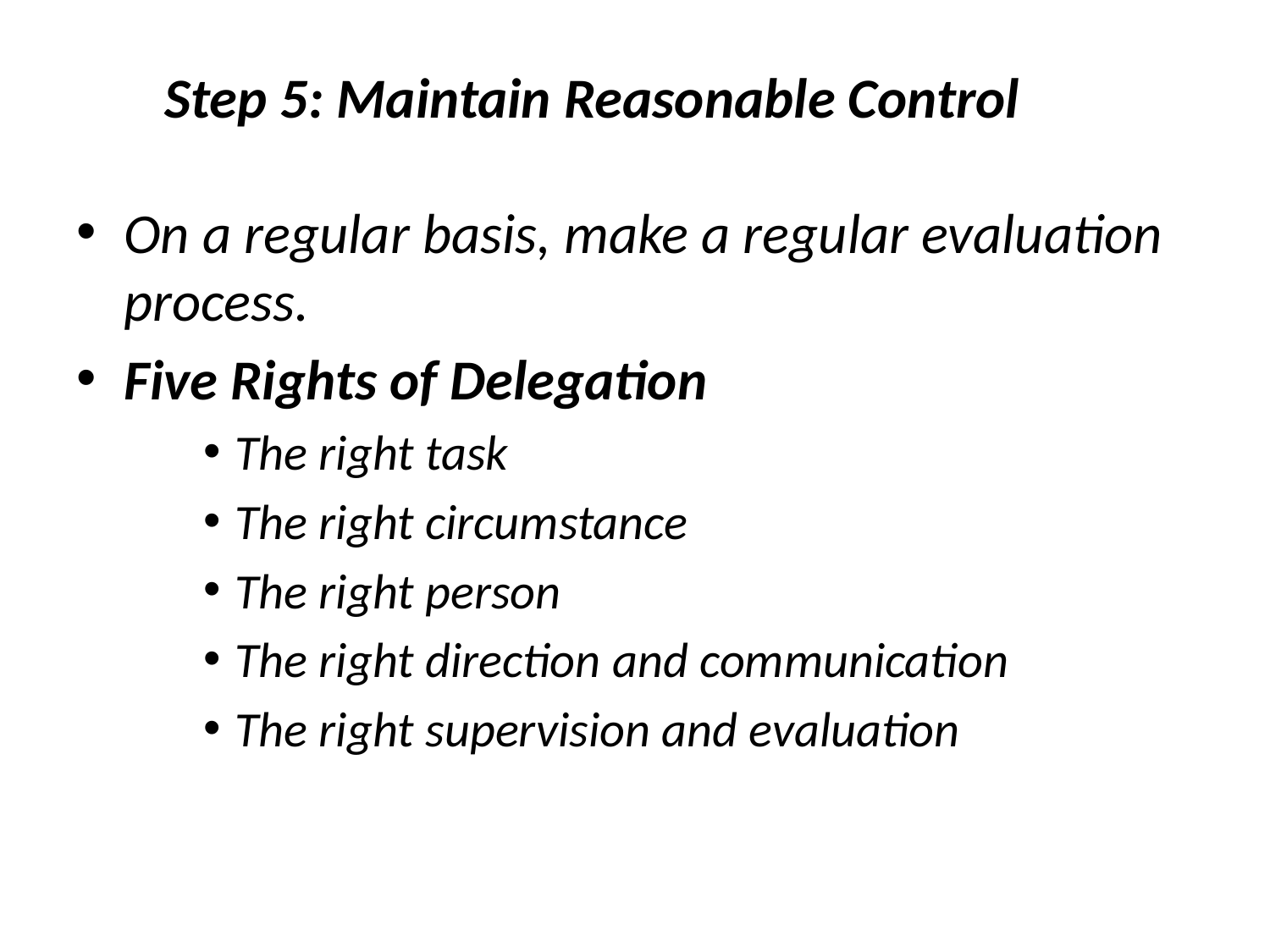

# Step 5: Maintain Reasonable Control
On a regular basis, make a regular evaluation process.
Five Rights of Delegation
The right task
The right circumstance
The right person
The right direction and communication
The right supervision and evaluation